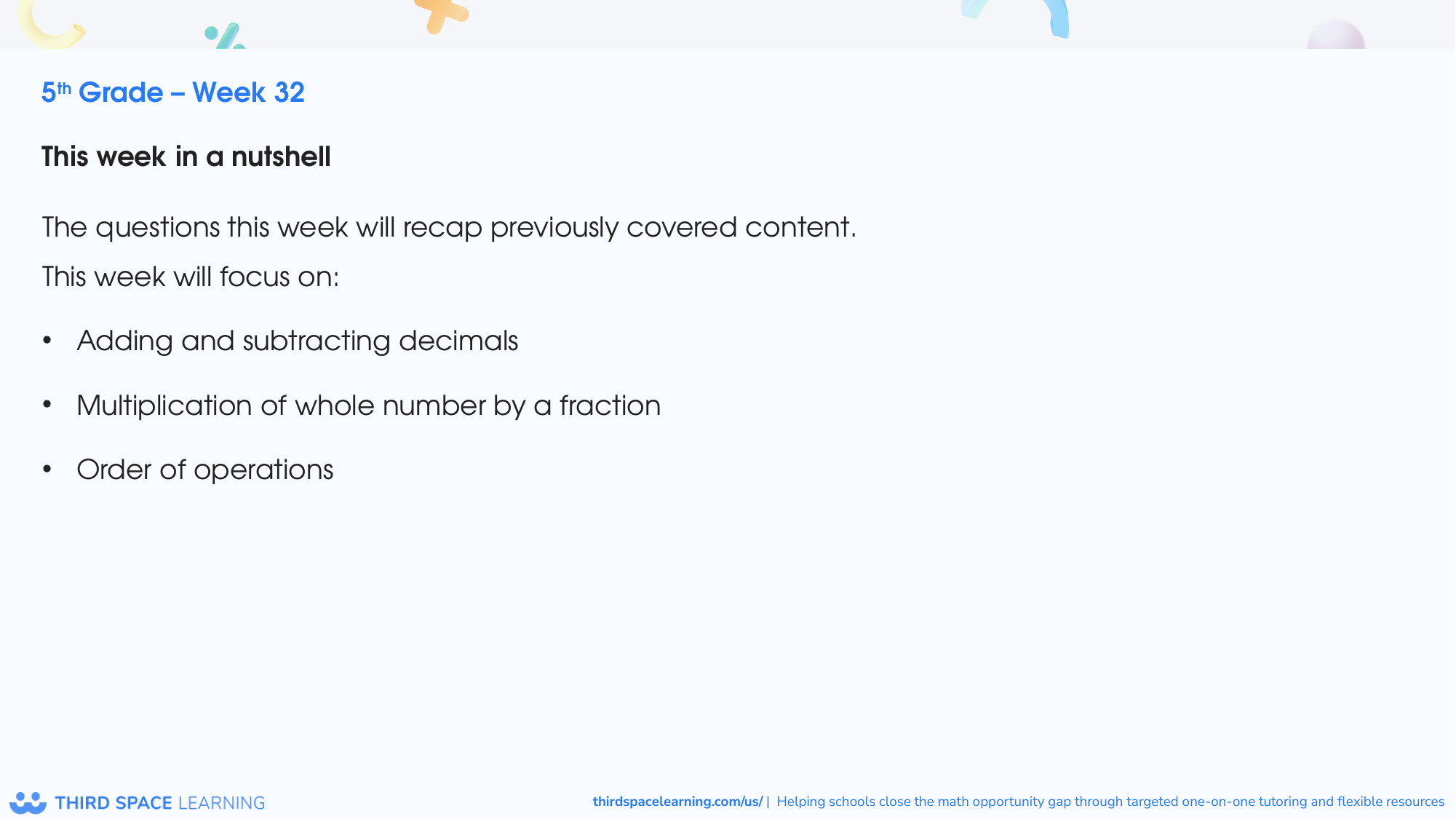

5th Grade – Week 32
This week in a nutshell
The questions this week will recap previously covered content. 
This week will focus on:
Adding and subtracting decimals
Multiplication of whole number by a fraction
Order of operations